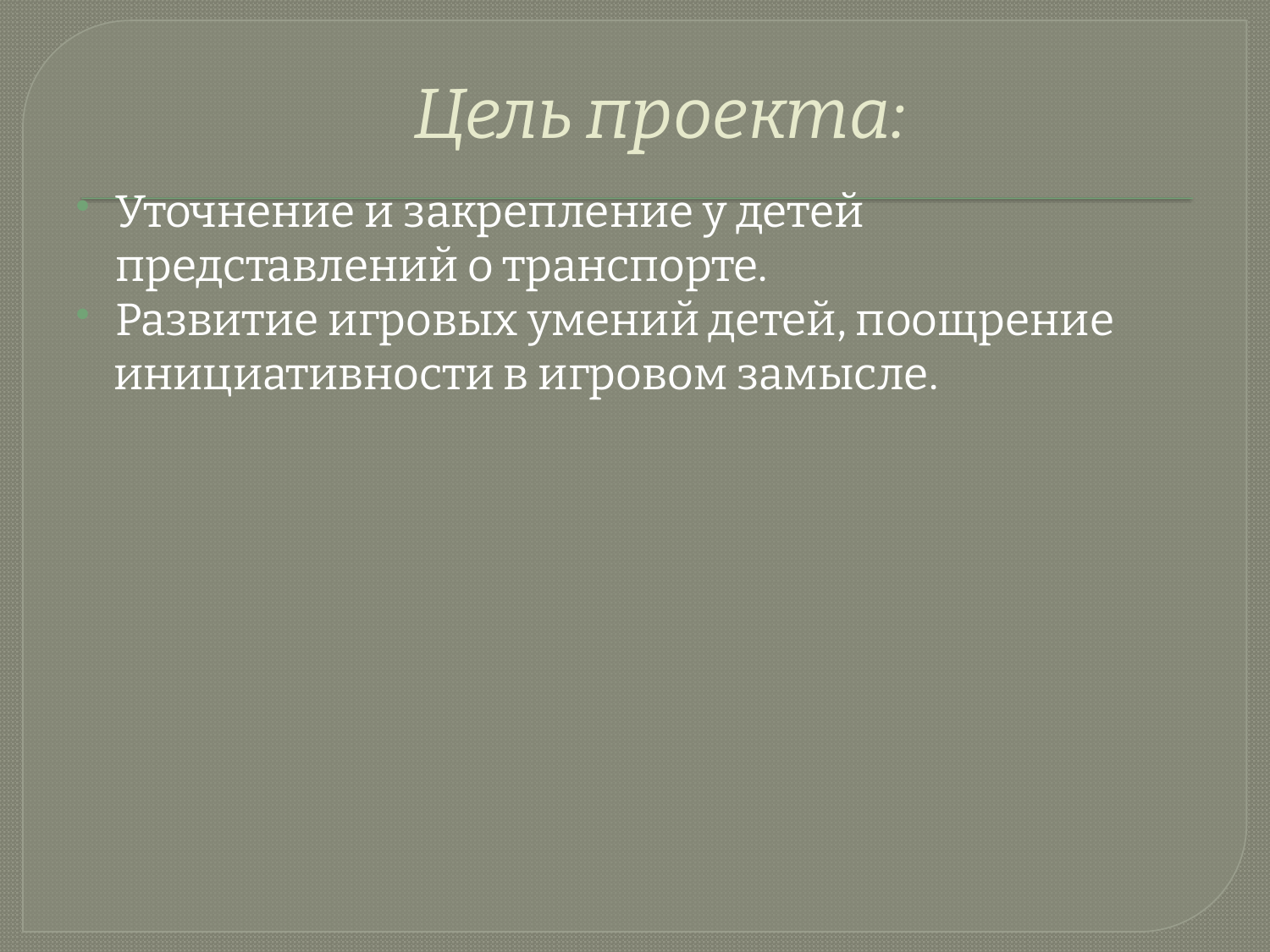

# Цель проекта:
Уточнение и закрепление у детей представлений о транспорте.
Развитие игровых умений детей, поощрение
    инициативности в игровом замысле.